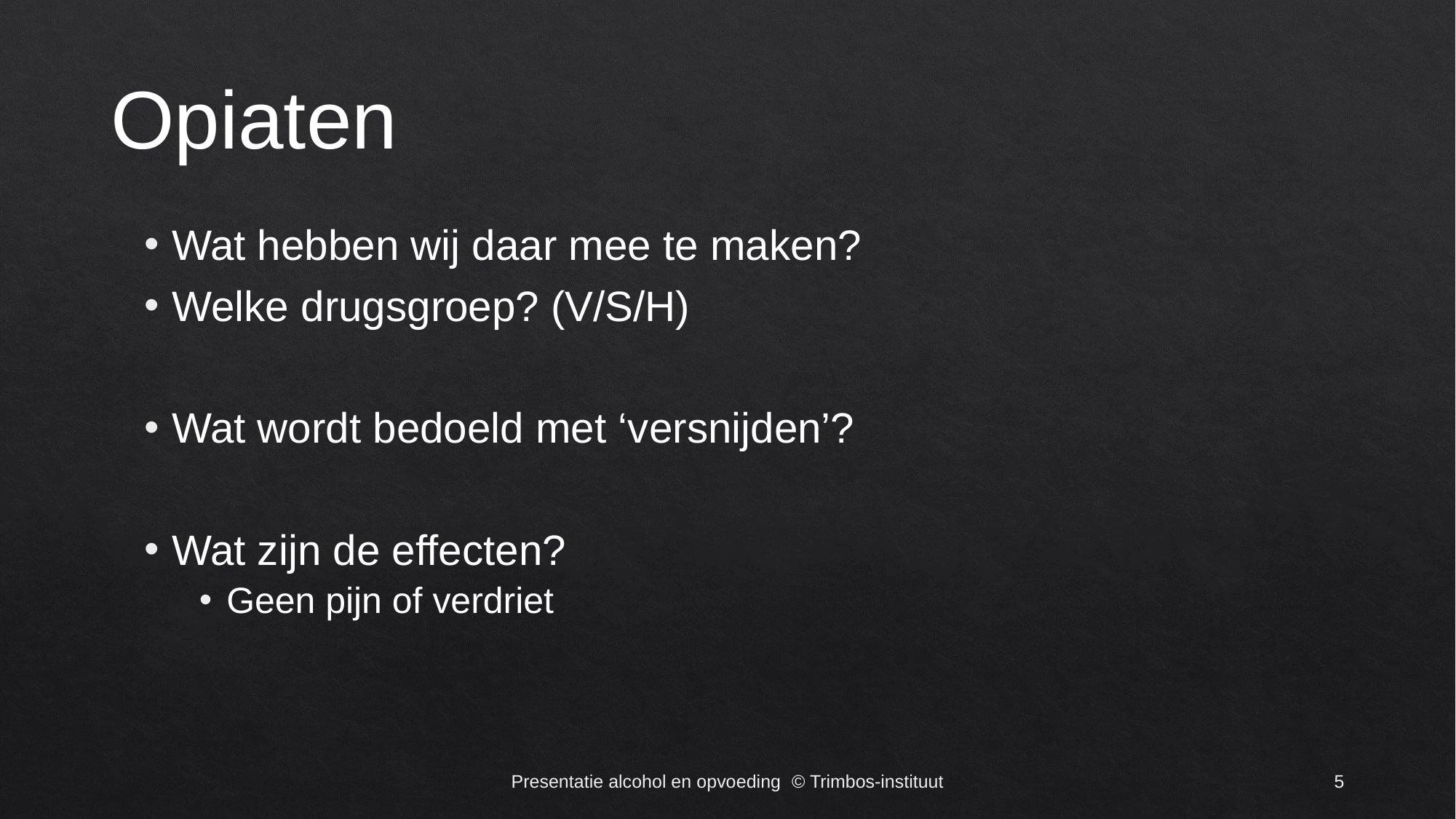

# Opiaten
Wat hebben wij daar mee te maken?
Welke drugsgroep? (V/S/H)

Wat wordt bedoeld met ‘versnijden’?

Wat zijn de effecten?
Geen pijn of verdriet

Presentatie alcohol en opvoeding  © Trimbos-instituut
5